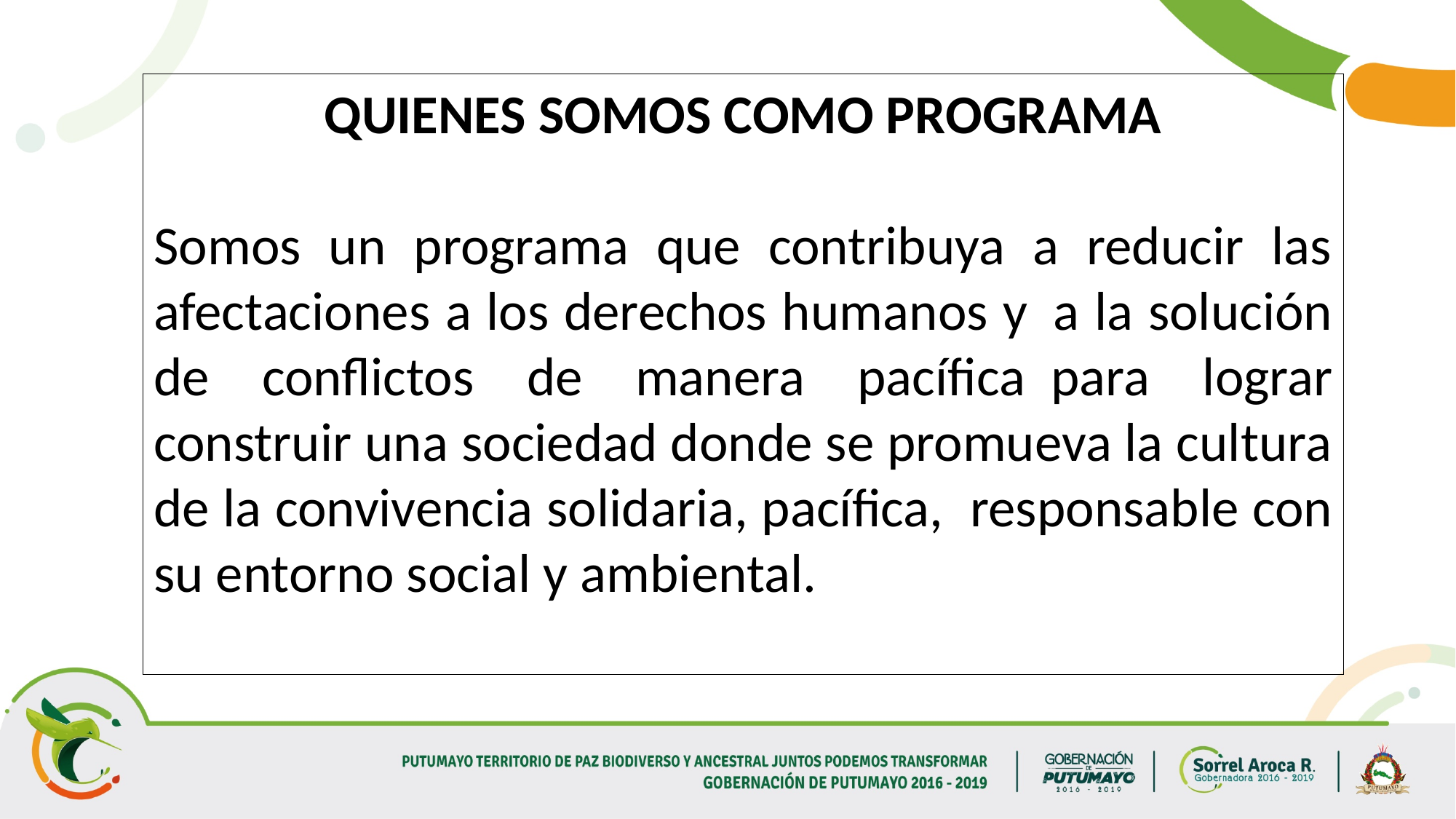

QUIENES SOMOS COMO PROGRAMA

Somos un programa que contribuya a reducir las afectaciones a los derechos humanos y  a la solución de conflictos de manera pacífica  para lograr construir una sociedad donde se promueva la cultura de la convivencia solidaria, pacífica,  responsable con su entorno social y ambiental.